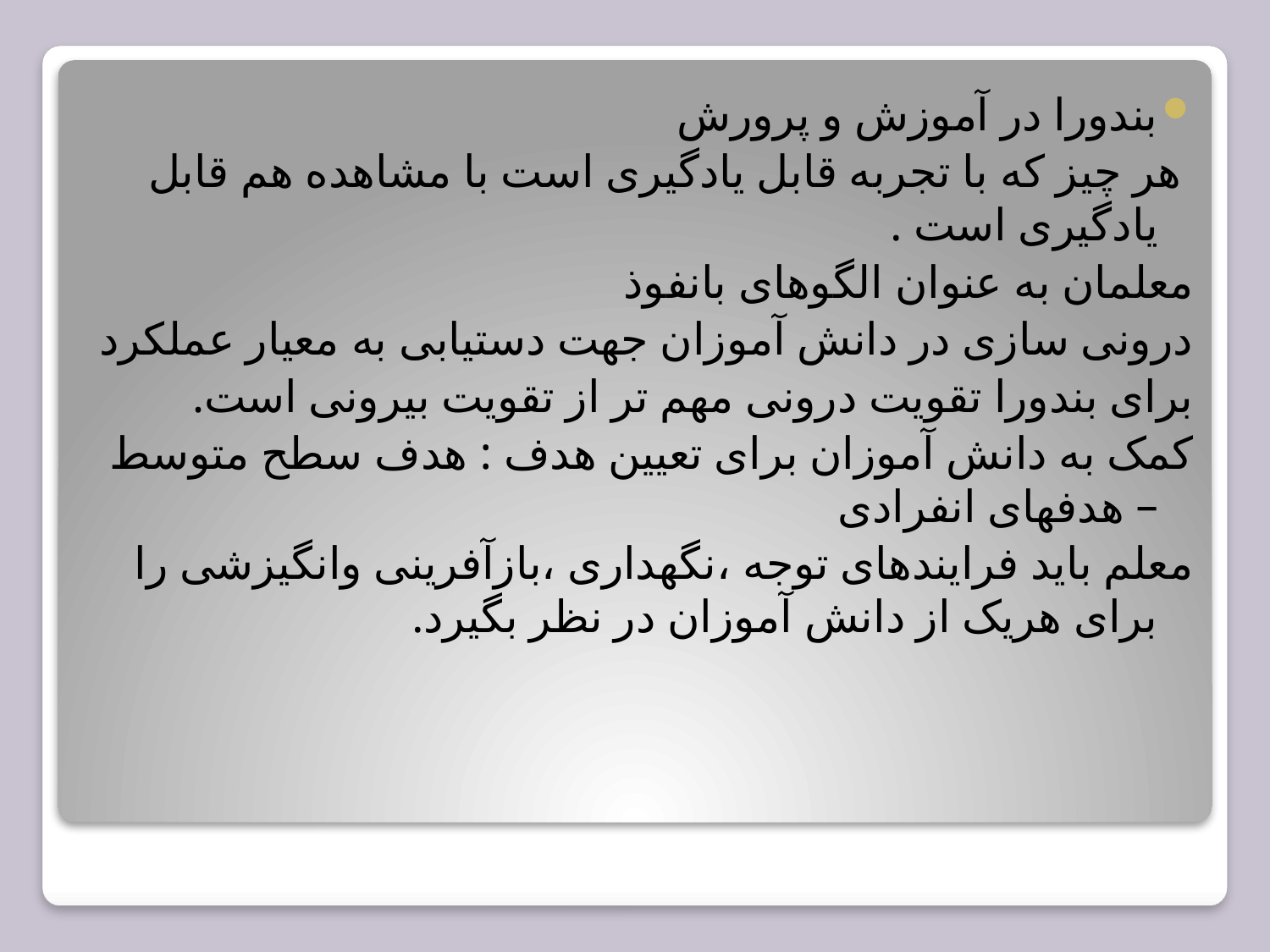

بندورا در آموزش و پرورش
 هر چیز که با تجربه قابل یادگیری است با مشاهده هم قابل یادگیری است .
معلمان به عنوان الگوهای بانفوذ
درونی سازی در دانش آموزان جهت دستیابی به معیار عملکرد
برای بندورا تقویت درونی مهم تر از تقویت بیرونی است.
کمک به دانش آموزان برای تعیین هدف : هدف سطح متوسط – هدفهای انفرادی
معلم باید فرایندهای توجه ،نگهداری ،بازآفرینی وانگیزشی را برای هریک از دانش آموزان در نظر بگیرد.
#